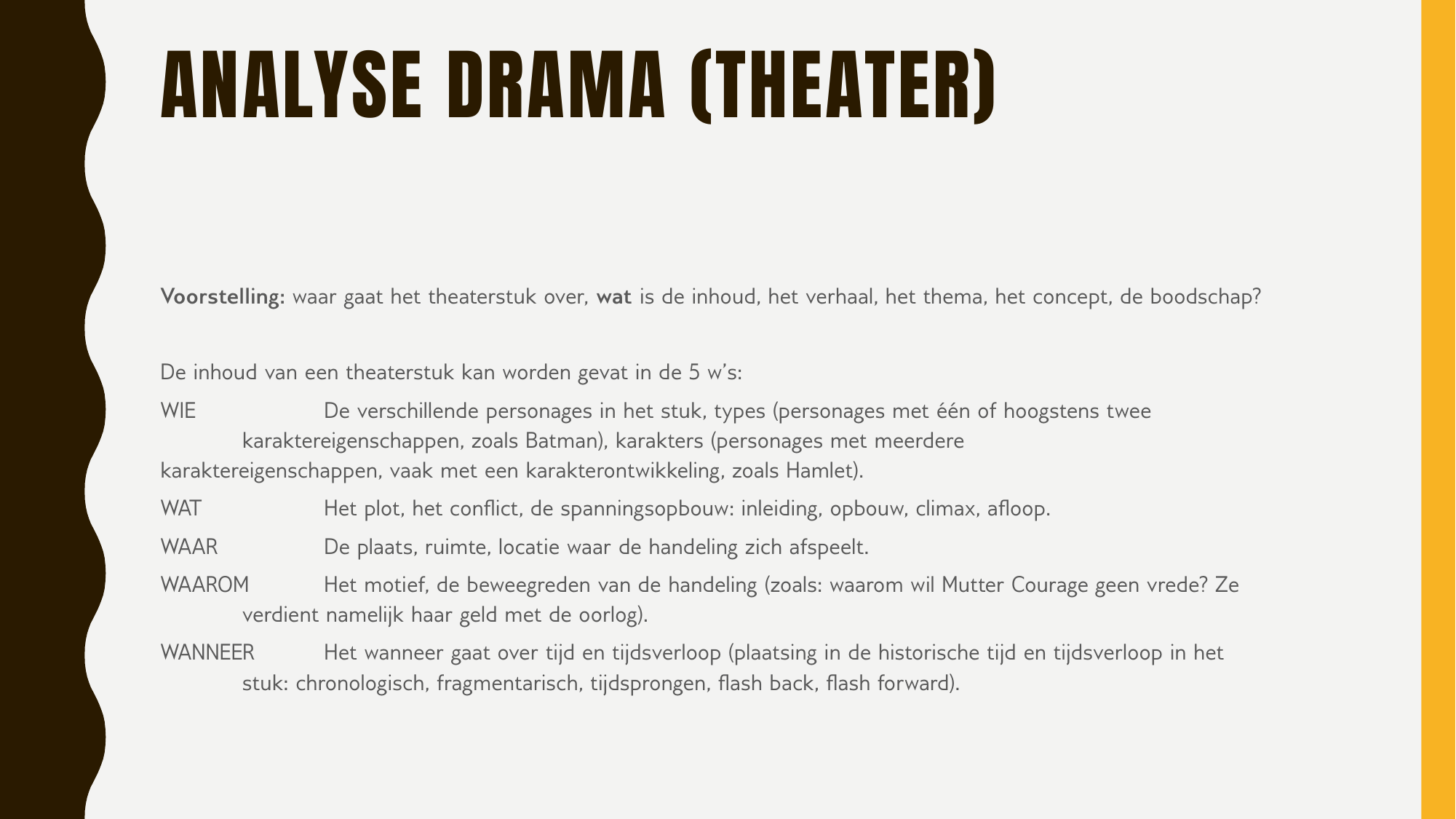

# ANALYSE DRAMA (theater)
Voorstelling: waar gaat het theaterstuk over, wat is de inhoud, het verhaal, het thema, het concept, de boodschap?

De inhoud van een theaterstuk kan worden gevat in de 5 w’s:
WIE 		De verschillende personages in het stuk, types (personages met één of hoogstens twee 			karaktereigenschappen, zoals Batman), karakters (personages met meerdere 				karaktereigenschappen, vaak met een karakterontwikkeling, zoals Hamlet).
WAT 		Het plot, het conflict, de spanningsopbouw: inleiding, opbouw, climax, afloop.
WAAR 		De plaats, ruimte, locatie waar de handeling zich afspeelt.
WAAROM 	Het motief, de beweegreden van de handeling (zoals: waarom wil Mutter Courage geen vrede? Ze 		verdient namelijk haar geld met de oorlog).
WANNEER 	Het wanneer gaat over tijd en tijdsverloop (plaatsing in de historische tijd en tijdsverloop in het 		stuk: chronologisch, fragmentarisch, tijdsprongen, flash back, flash forward).